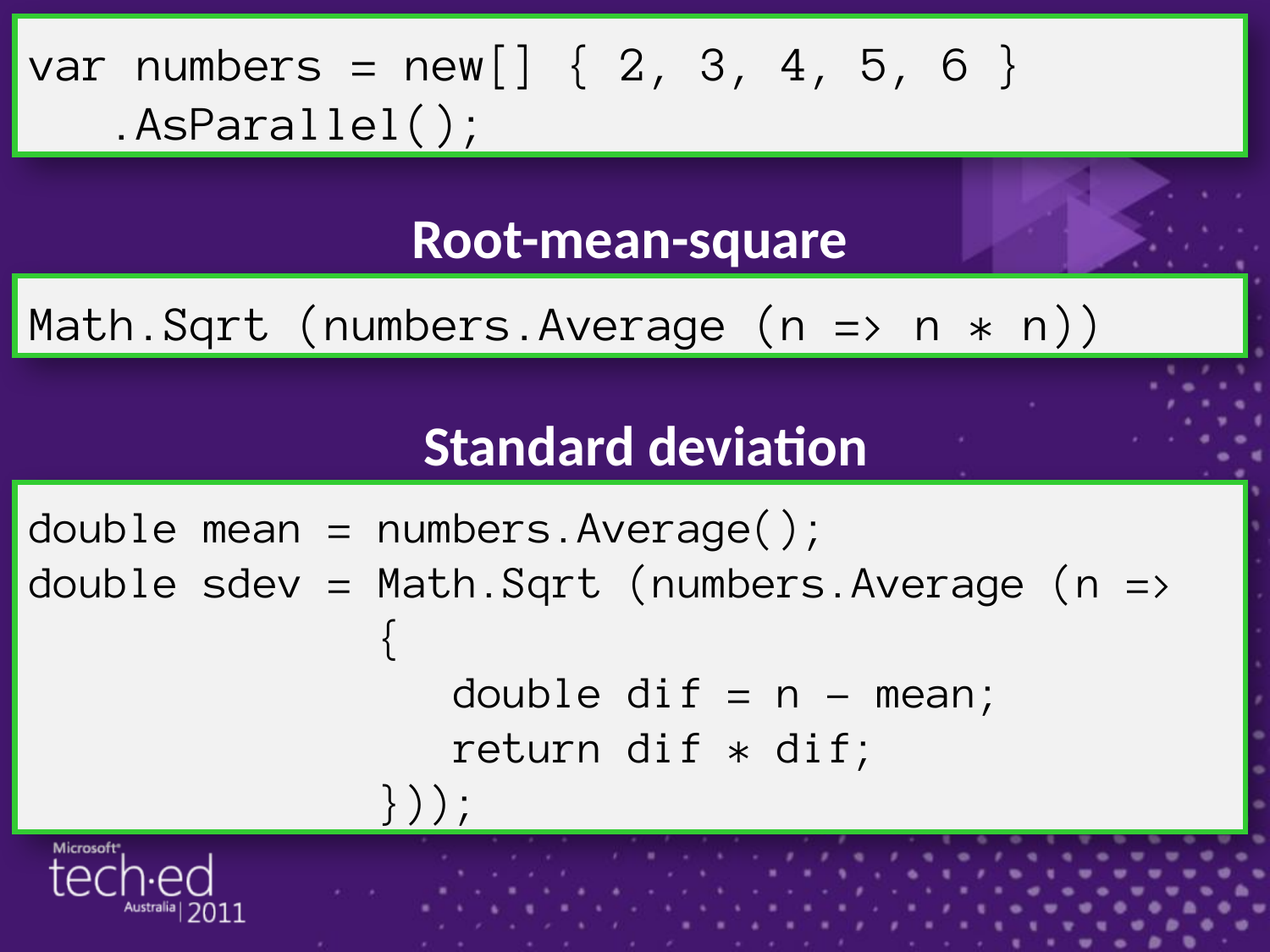

var numbers = new[] { 2, 3, 4, 5, 6 }
   .AsParallel();
Root-mean-square
Math.Sqrt (numbers.Average (n => n * n))
Standard deviation
double mean = numbers.Average();
double sdev = Math.Sqrt (numbers.Average (n =>
              {
                 double dif = n - mean;
                 return dif * dif;
              }));